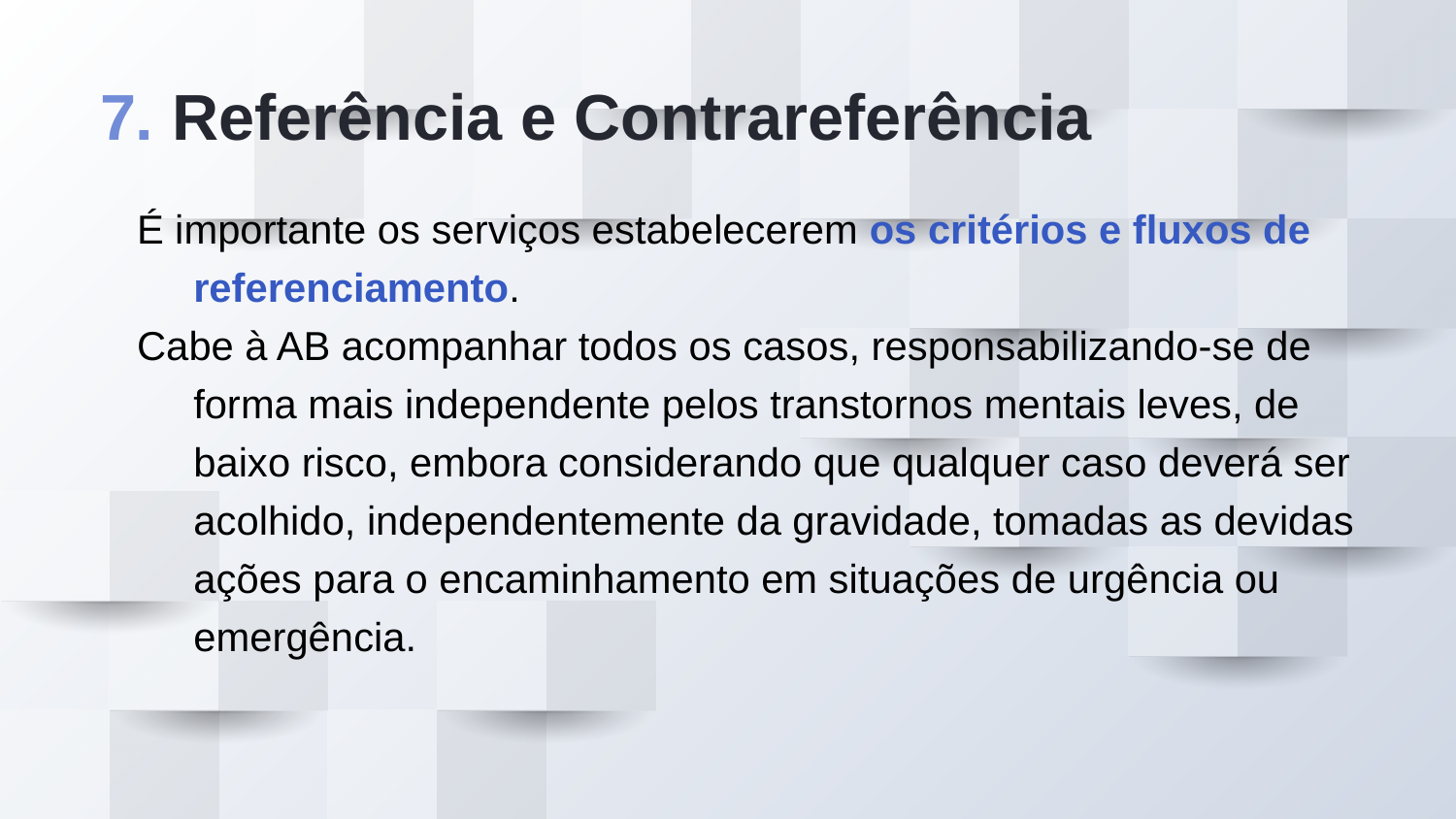

# 7. Referência e Contrareferência
É importante os serviços estabelecerem os critérios e fluxos de referenciamento.
Cabe à AB acompanhar todos os casos, responsabilizando-se de forma mais independente pelos transtornos mentais leves, de baixo risco, embora considerando que qualquer caso deverá ser acolhido, independentemente da gravidade, tomadas as devidas ações para o encaminhamento em situações de urgência ou emergência.